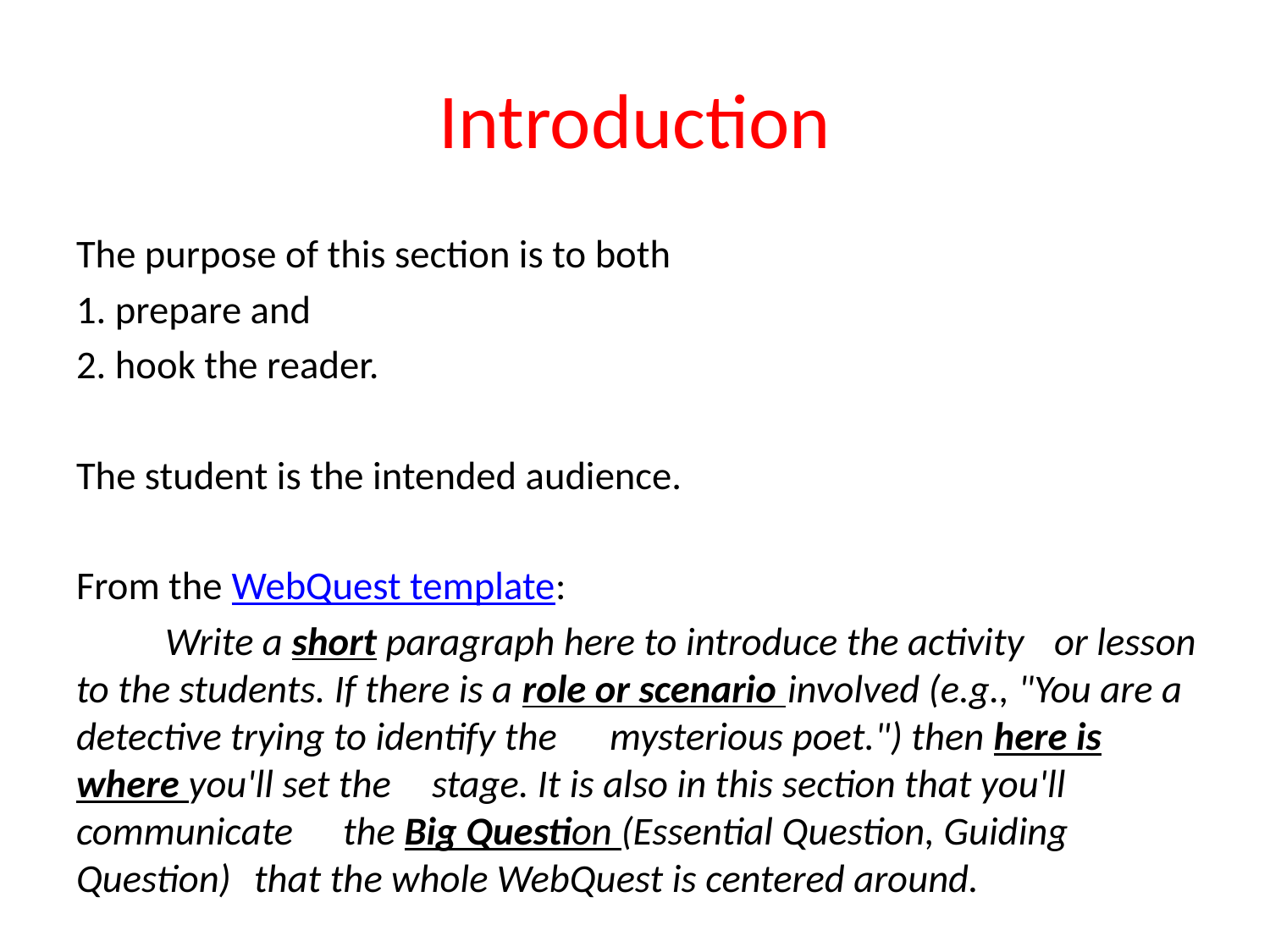

# Introduction
The purpose of this section is to both
1. prepare and
2. hook the reader.

The student is the intended audience.

From the WebQuest template:
	Write a short paragraph here to introduce the activity 	or lesson to the students. If there is a role or scenario 	involved (e.g., "You are a detective trying to identify the 	mysterious poet.") then here is where you'll set the 	stage. It is also in this section that you'll communicate 	the Big Question (Essential Question, Guiding Question) 	that the whole WebQuest is centered around.